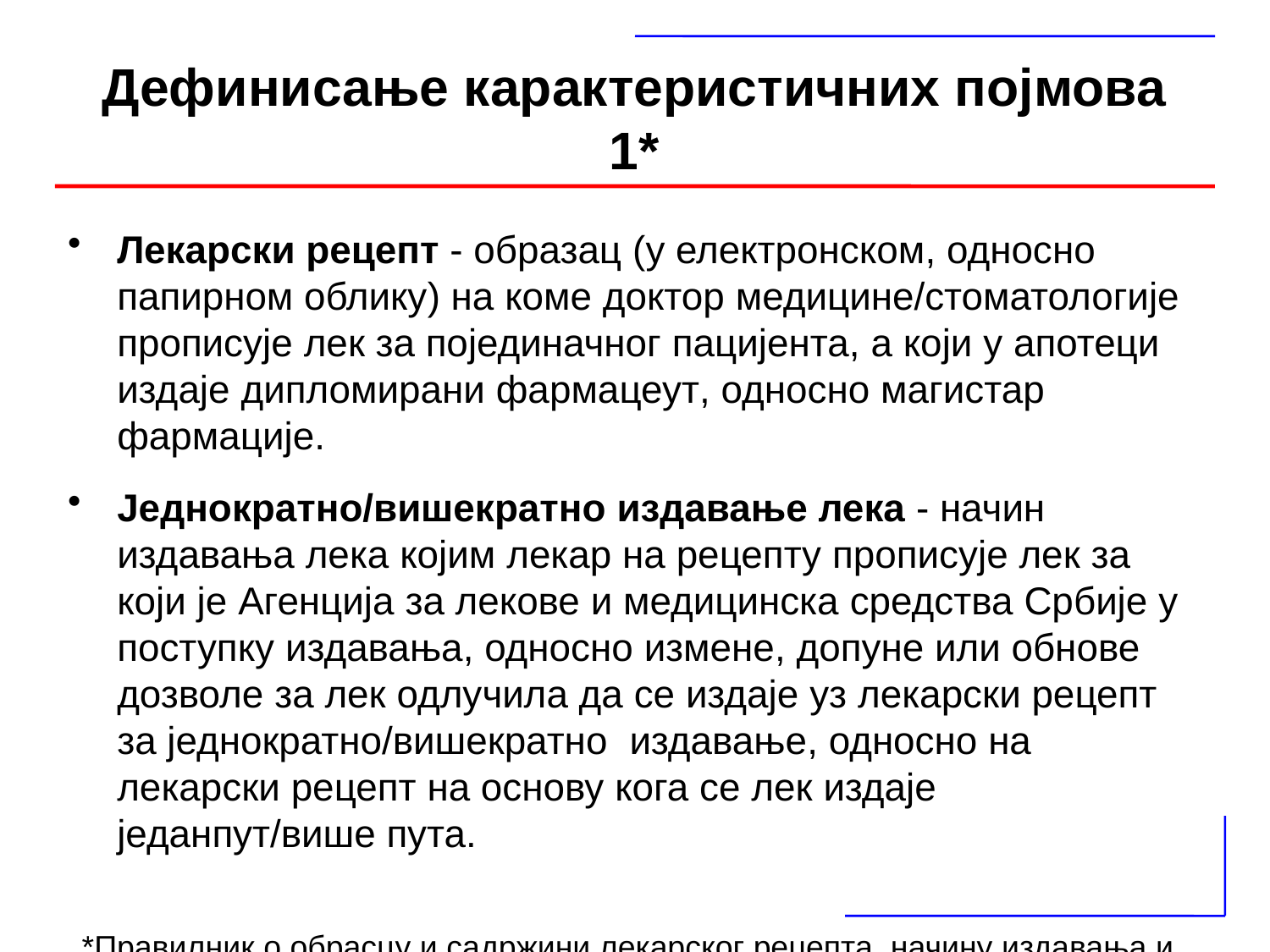

# Дефинисање карактеристичних појмова 1*
Лекарски рецепт - образац (у електронском, односно папирном облику) на коме доктор медицине/стоматологије прописује лек за појединачног пацијента, а који у апотеци издаје дипломирани фармацеут, односно магистар фармације.

Једнократно/вишекратно издавање лека - начин издавања лека којим лекар на рецепту прописује лек за који је Агенција за лекове и медицинска средства Србије у поступку издавања, односно измене, допуне или обнове дозволе за лек одлучила да се издаје уз лекарски рецепт за једнократно/вишекратно  издавање, односно на лекарски рецепт на основу кога се лек издаје једанпут/више пута.

*Правилник о обрасцу и садржини лекарског рецепта, начину издавања и прописивања лекова  ("Сл. гласник РС", бр. 74/2018 и 87/2018)